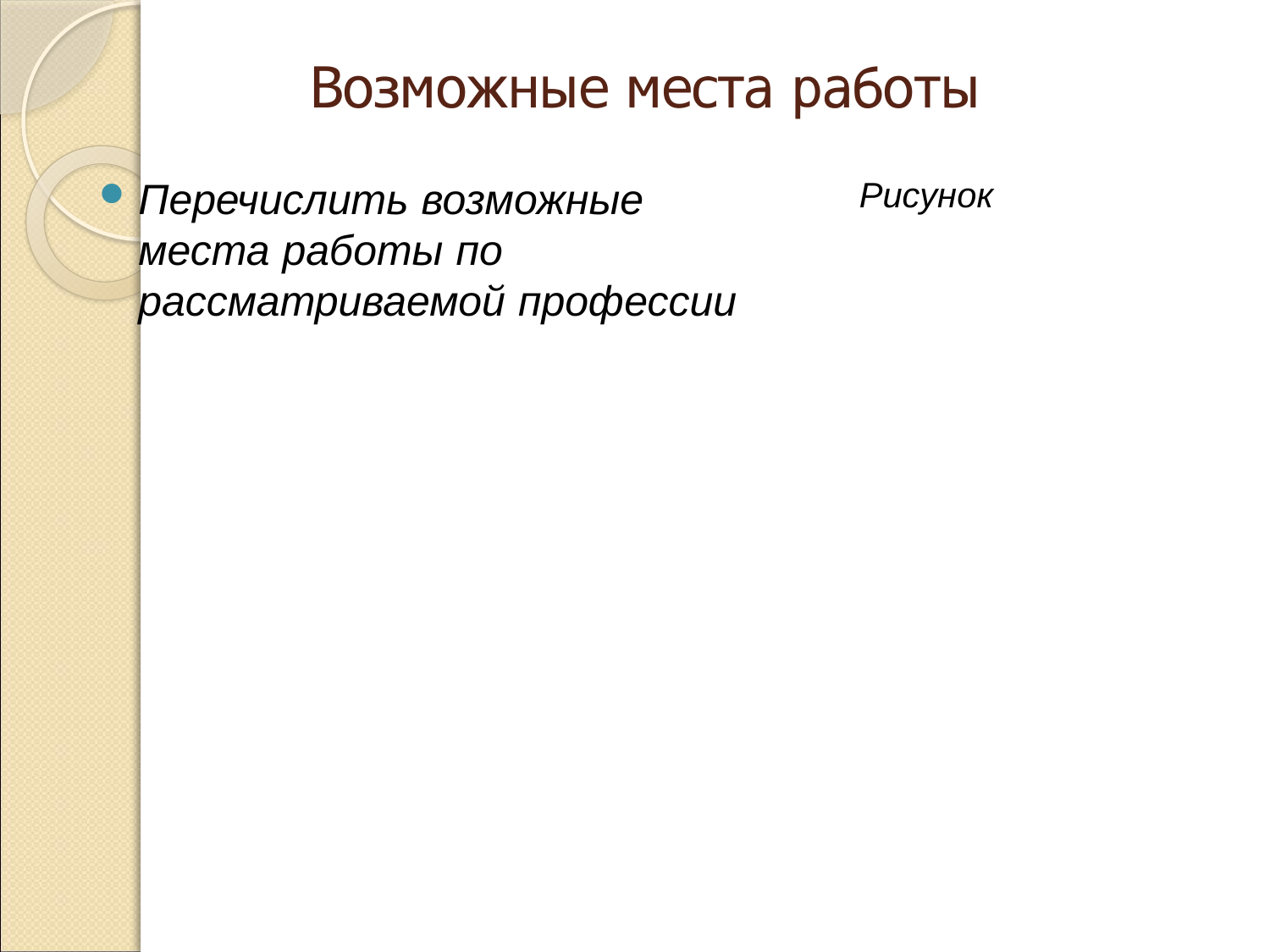

# Возможные места работы
Перечислить возможные места работы по рассматриваемой профессии
Рисунок